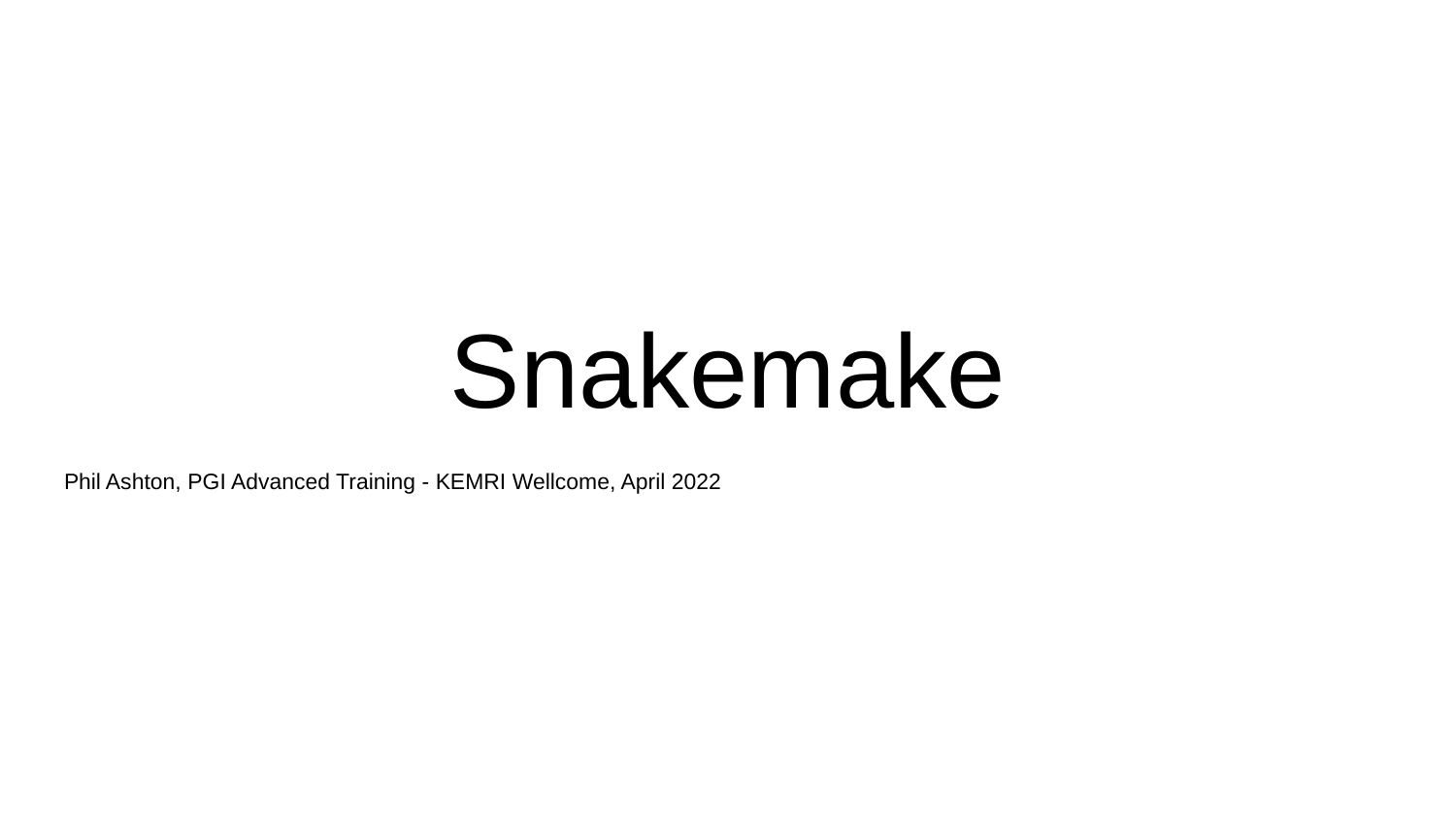

# Snakemake
Phil Ashton, PGI Advanced Training - KEMRI Wellcome, April 2022